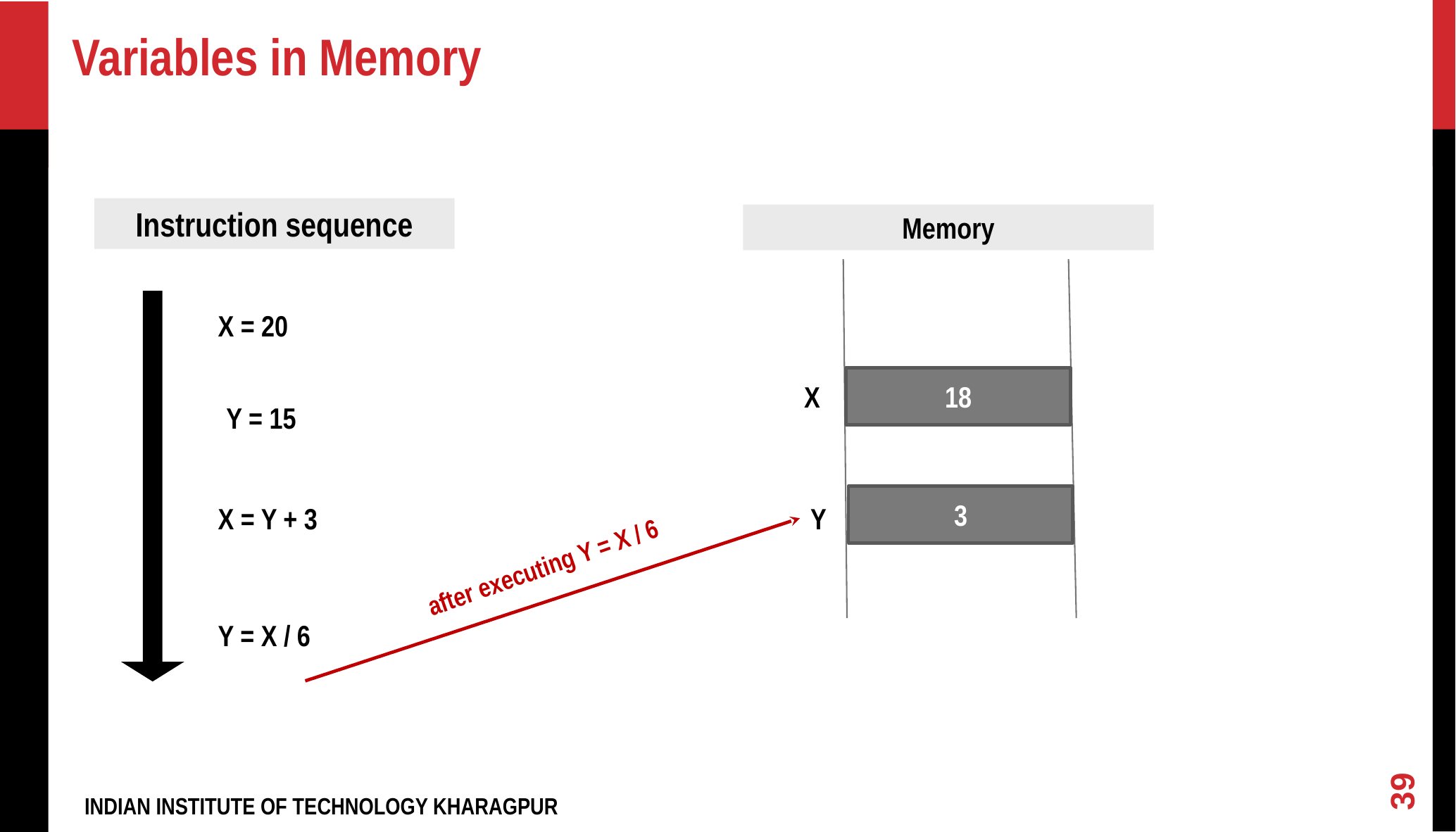

Variables in Memory
Instruction sequence
Memory

X = 20
18
X
Y = 15
3
X = Y + 3
Y

after executing Y = X / 6
Y = X / 6
39
INDIAN INSTITUTE OF TECHNOLOGY KHARAGPUR